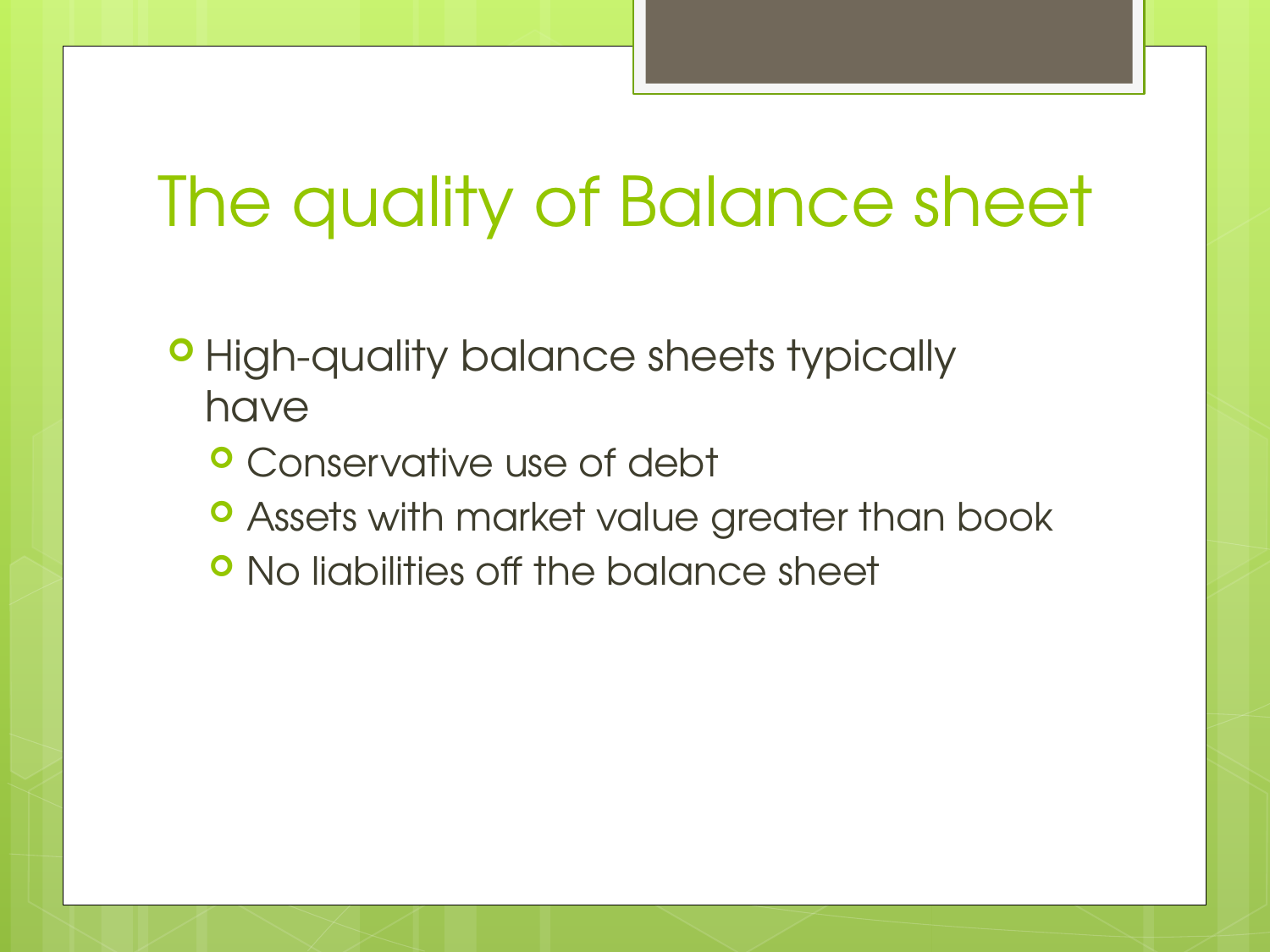

# The quality of Balance sheet
High-quality balance sheets typically have
Conservative use of debt
Assets with market value greater than book
No liabilities off the balance sheet